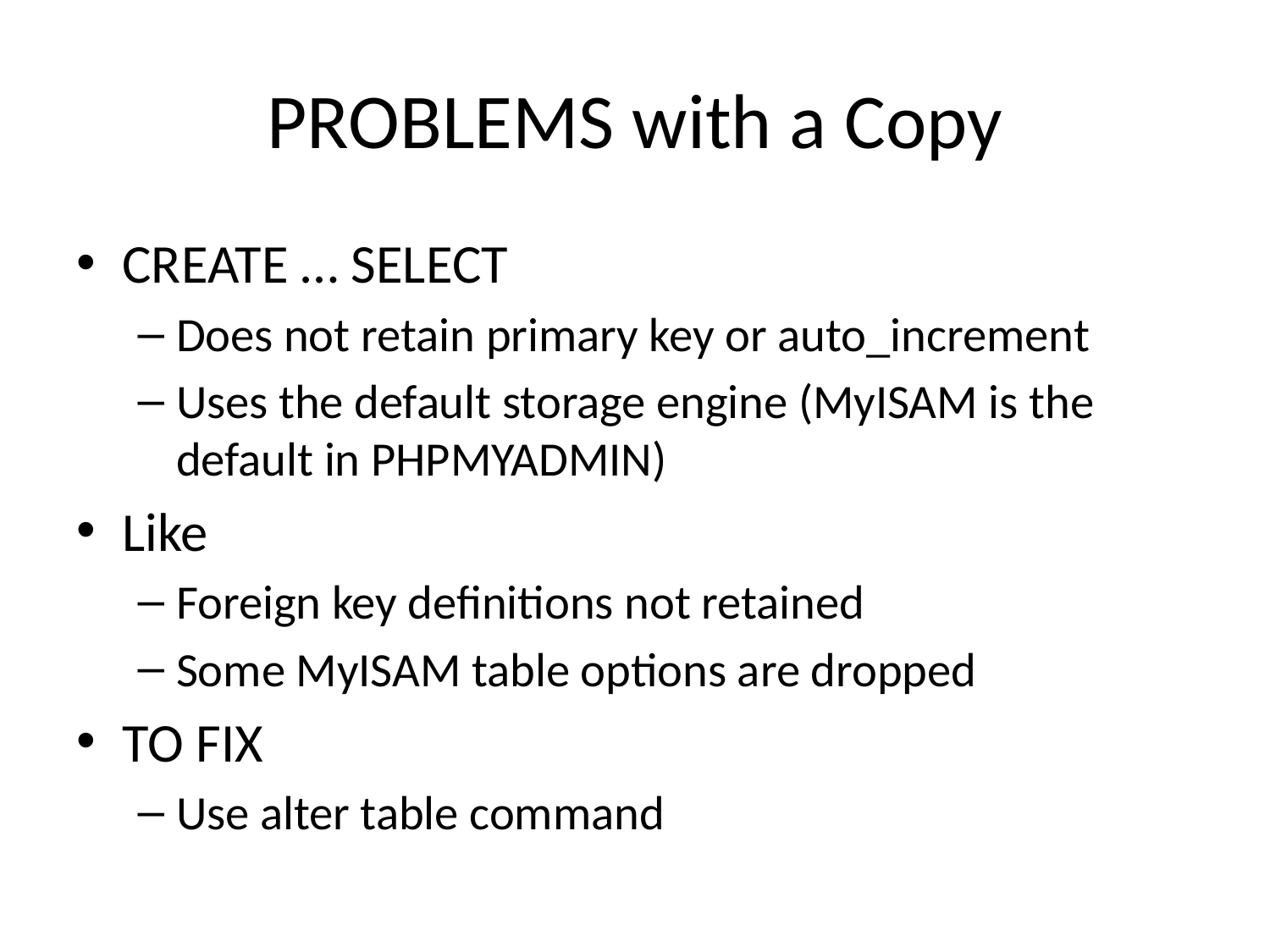

# PROBLEMS with a Copy
CREATE … SELECT
Does not retain primary key or auto_increment
Uses the default storage engine (MyISAM is the default in PHPMYADMIN)
Like
Foreign key definitions not retained
Some MyISAM table options are dropped
TO FIX
Use alter table command